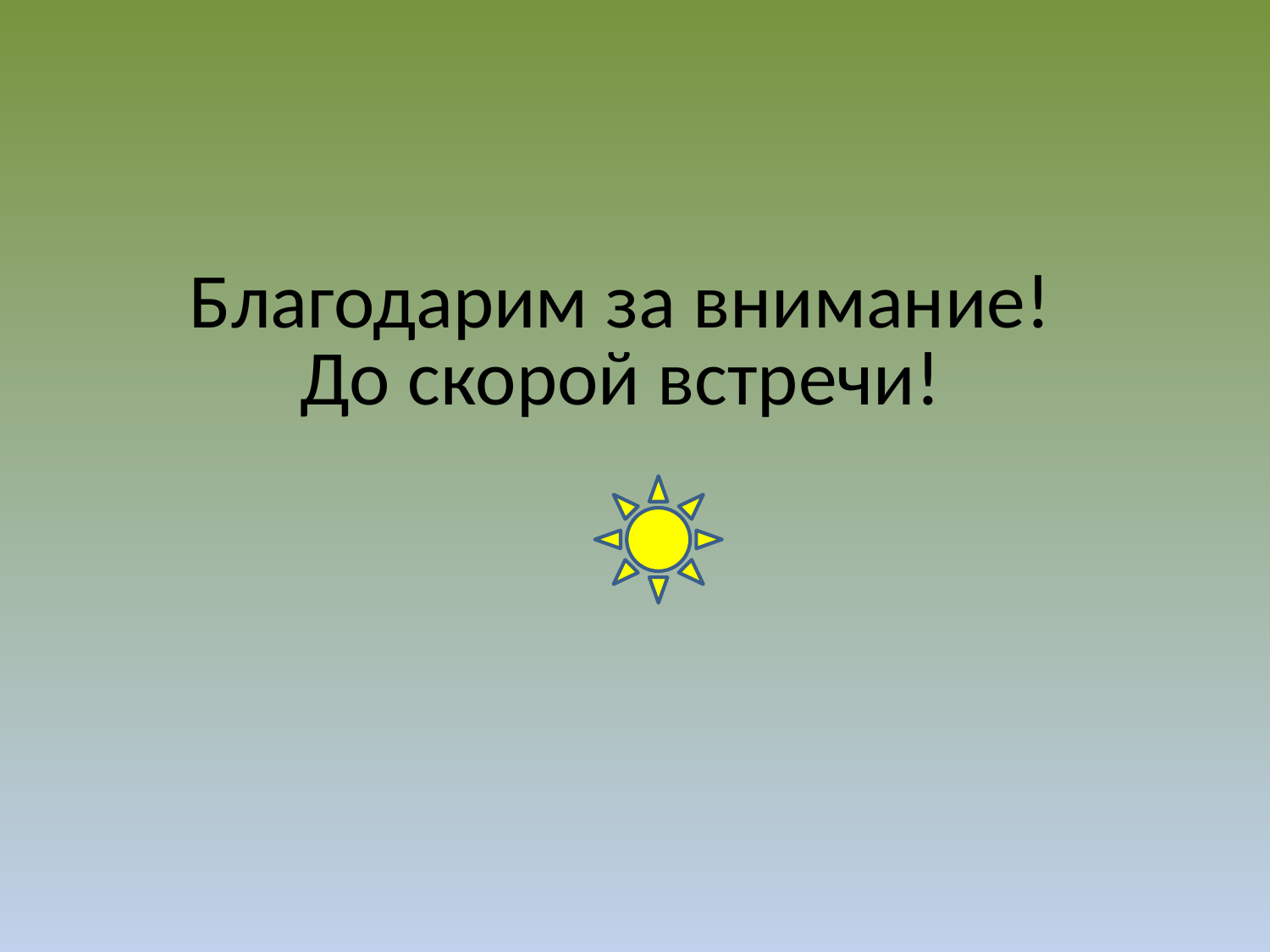

# Благодарим за внимание! До скорой встречи!